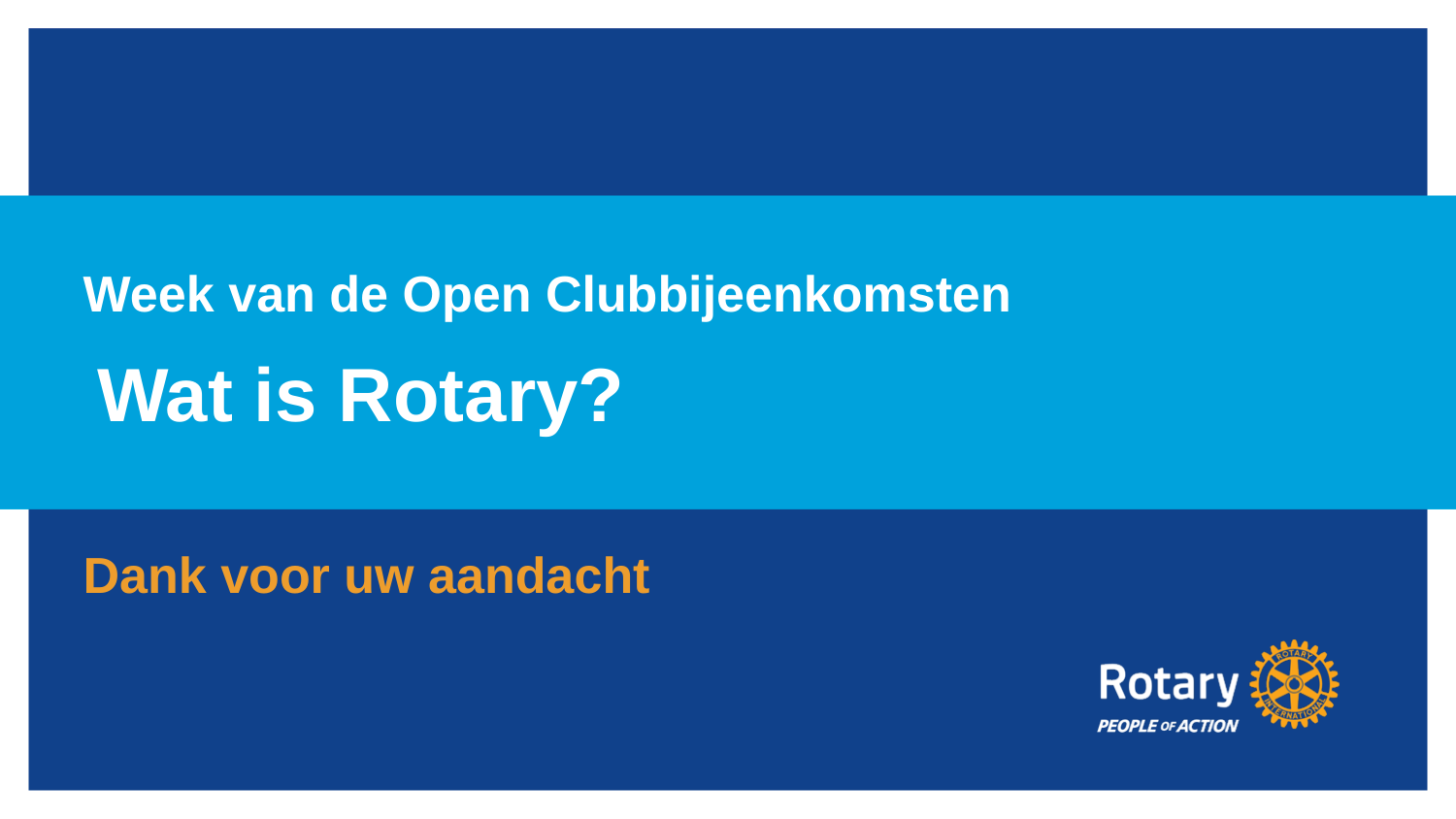

Week van de Open Clubbijeenkomsten
Wat is Rotary?
Dank voor uw aandacht